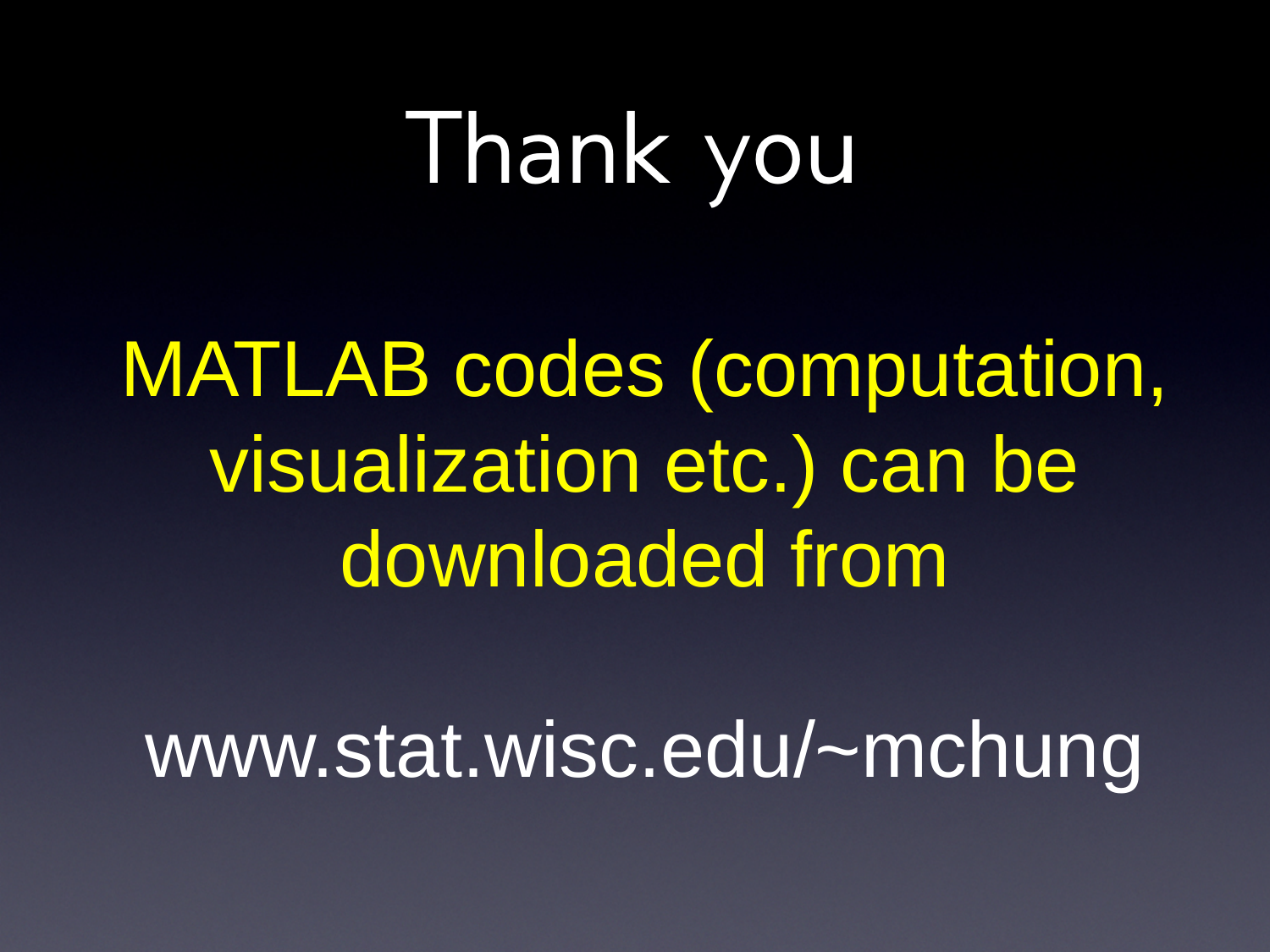

Thank you
# MATLAB codes (computation, visualization etc.) can be downloaded from www.stat.wisc.edu/~mchung